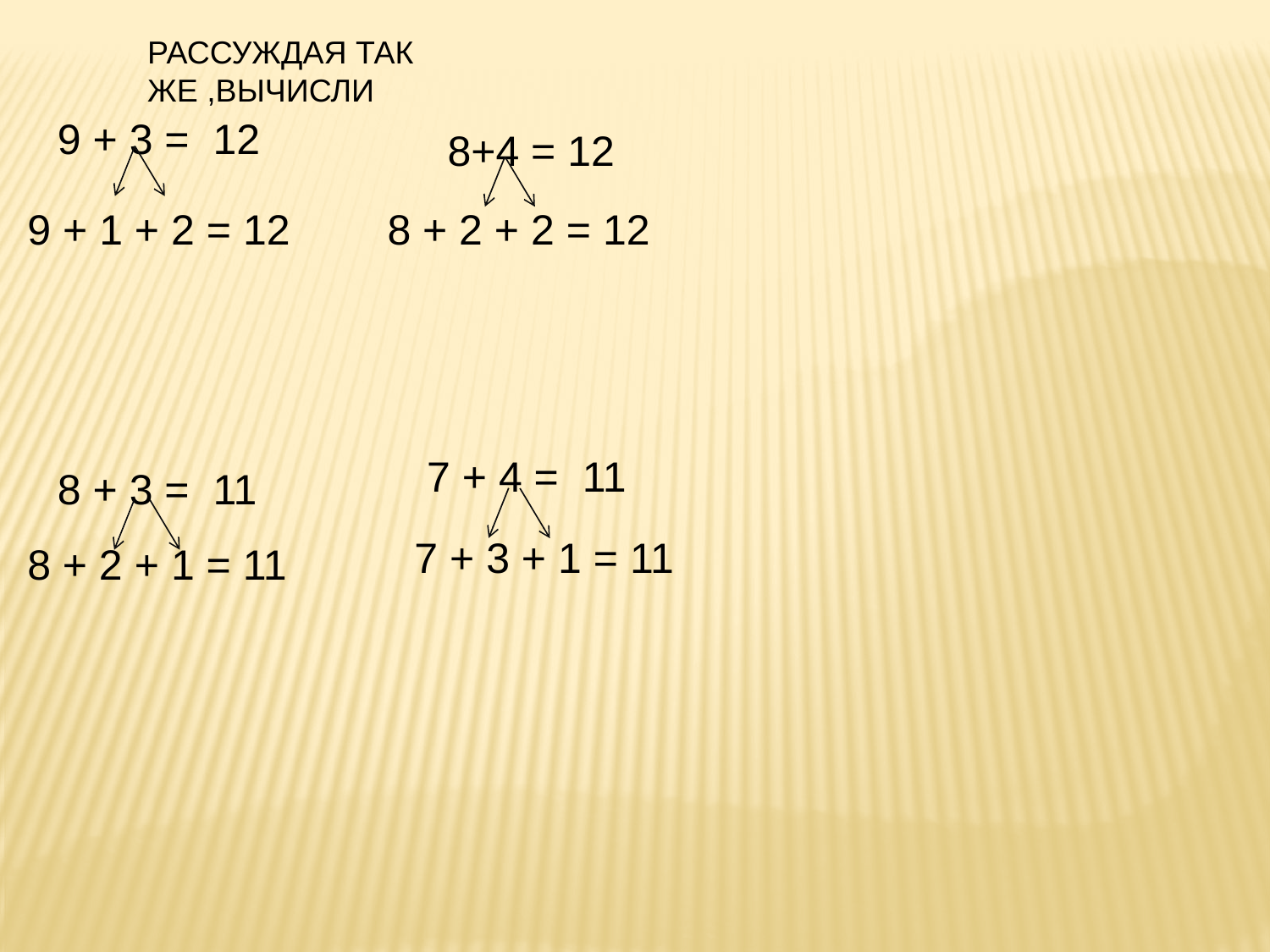

РАССУЖДАЯ ТАК ЖЕ ,ВЫЧИСЛИ
9 + 3 =  12
8+4 = 12
9 + 1 + 2 = 12
8 + 2 + 2 = 12
7 + 4 =  11
8 + 3 =  11
7 + 3 + 1 = 11
8 + 2 + 1 = 11